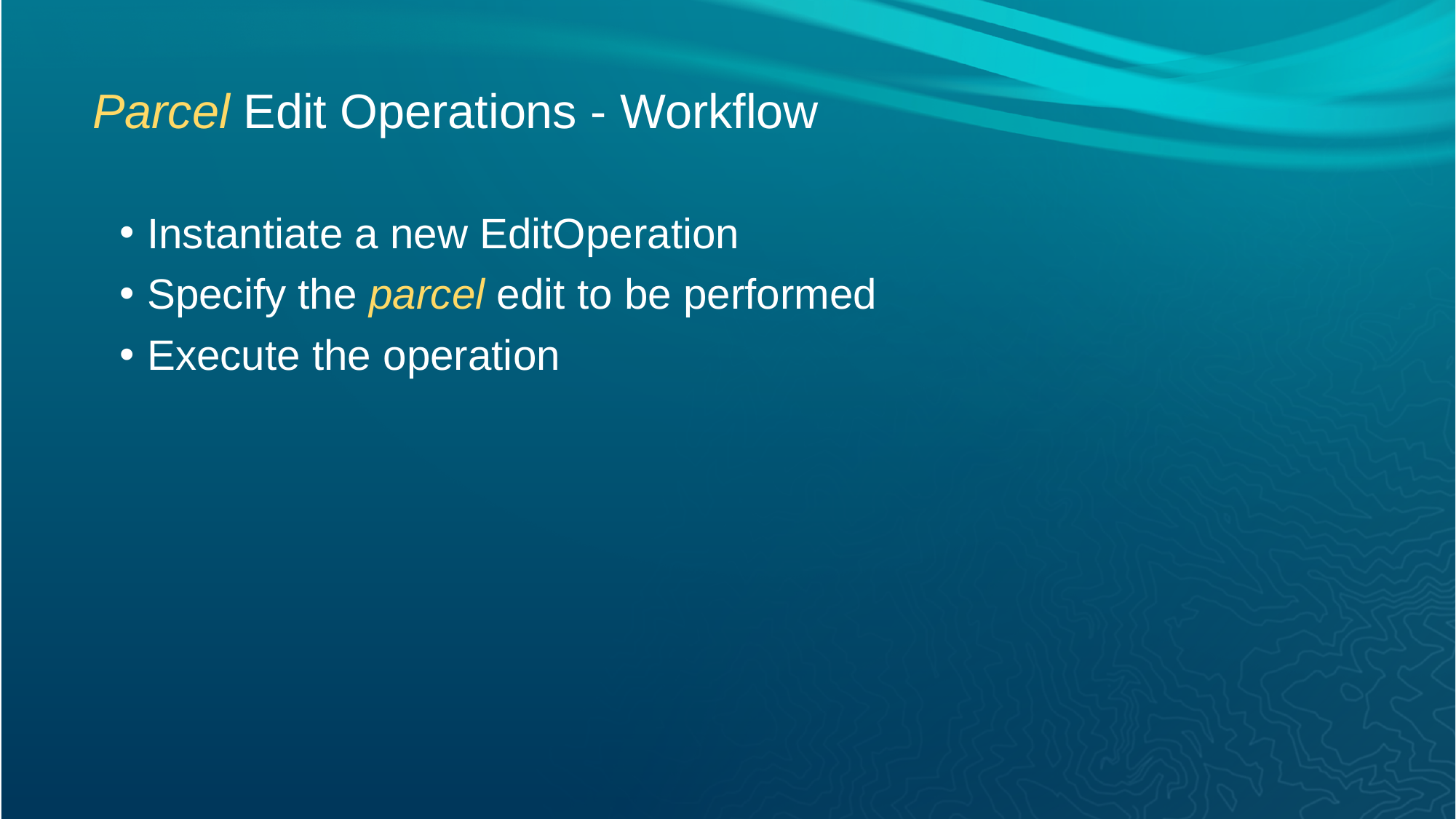

# Parcel Edit Operations - Workflow
Instantiate a new EditOperation
Specify the parcel edit to be performed
Execute the operation